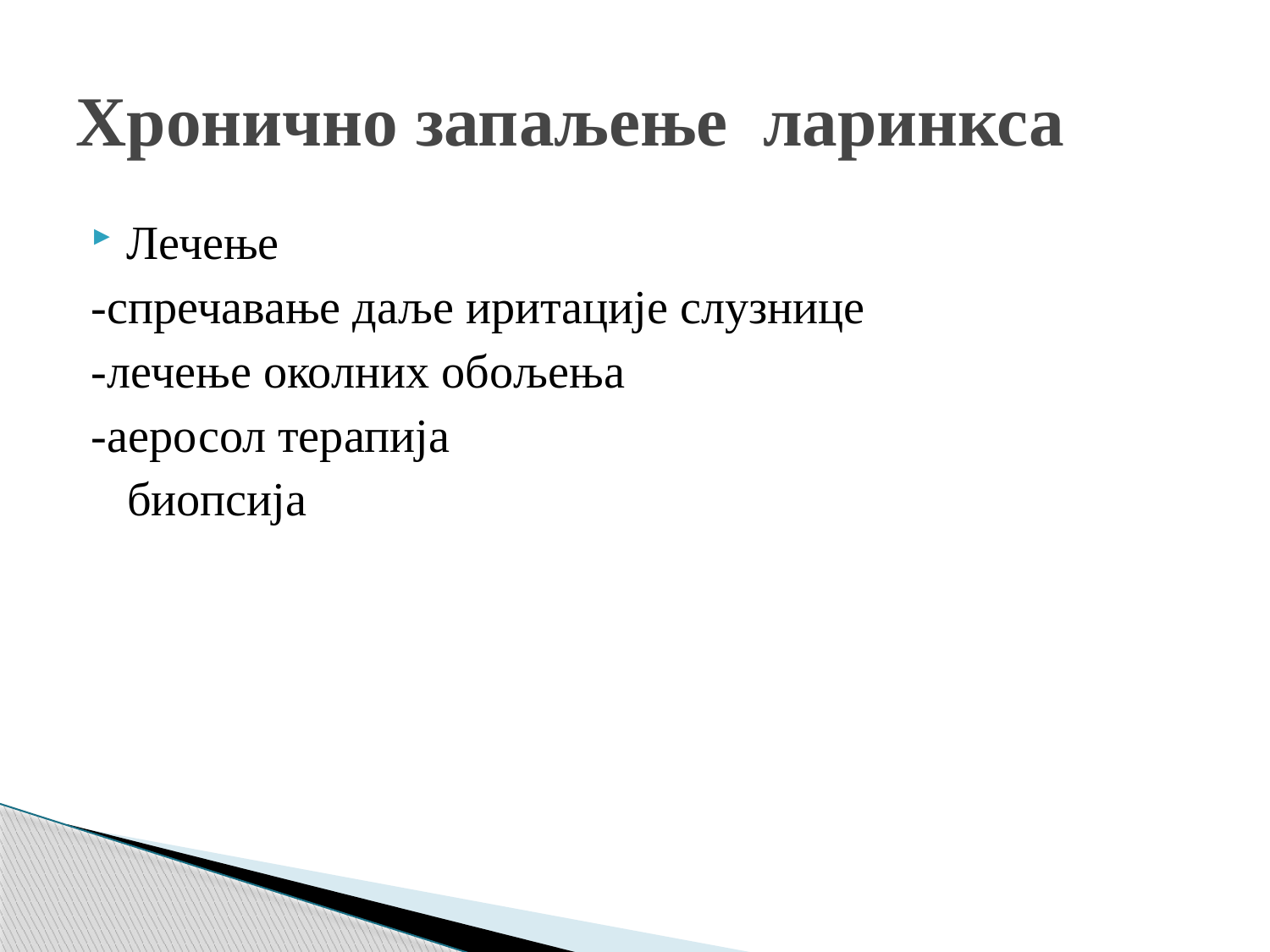

# Хронично запаљење  ларинкса
Лечење
-спречавање даље иритације слузнице
-лечење околних обољења
-аеросол терапија
   биопсија